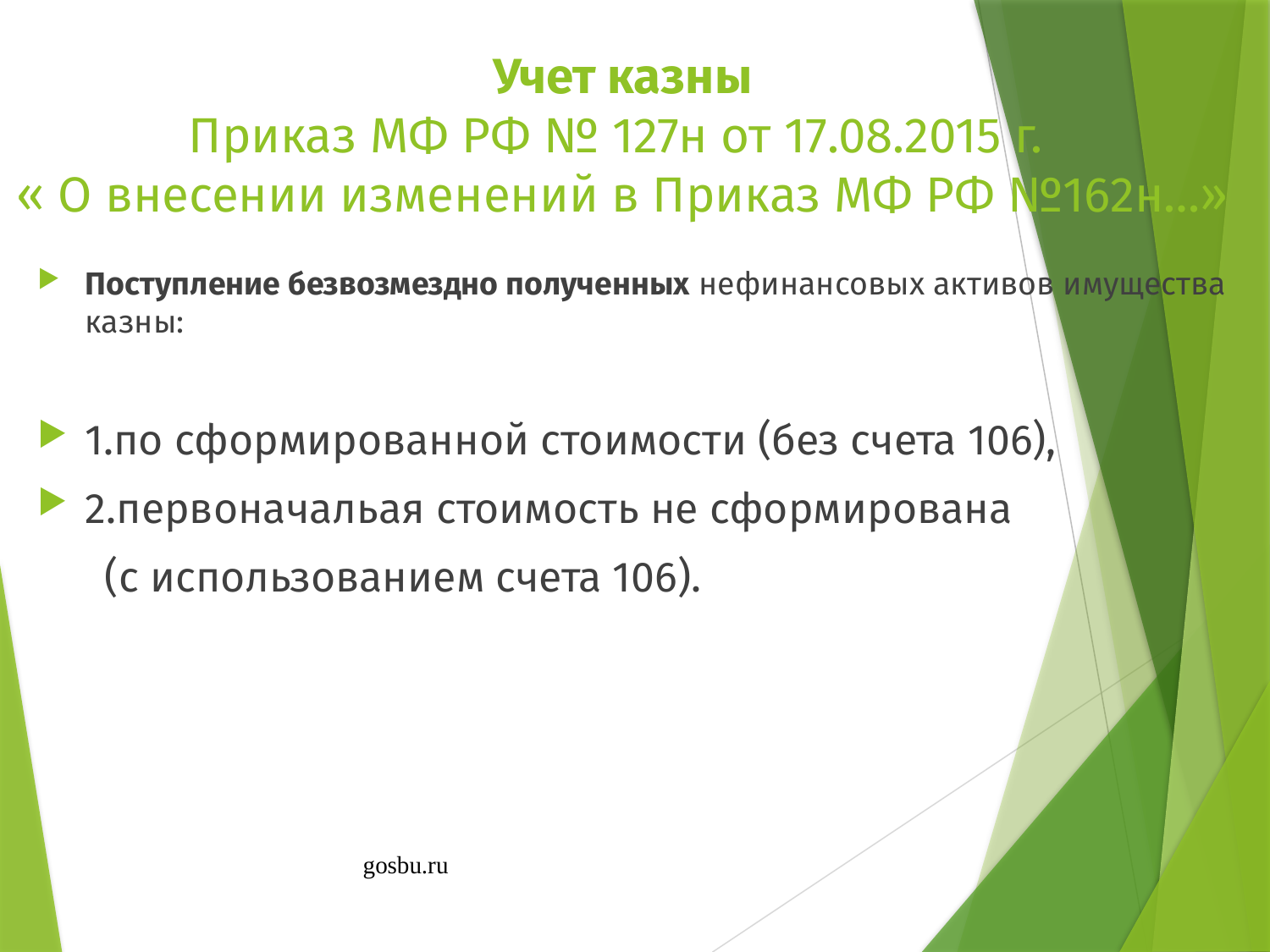

# Учет казны Приказ МФ РФ № 127н от 17.08.2015 г. « О внесении изменений в Приказ МФ РФ №162н…»

Поступление безвозмездно полученных нефинансовых активов имущества казны:

1.по сформированной стоимости (без счета 106),
2.первоначальая стоимость не сформирована
      (с использованием счета 106).
gosbu.ru